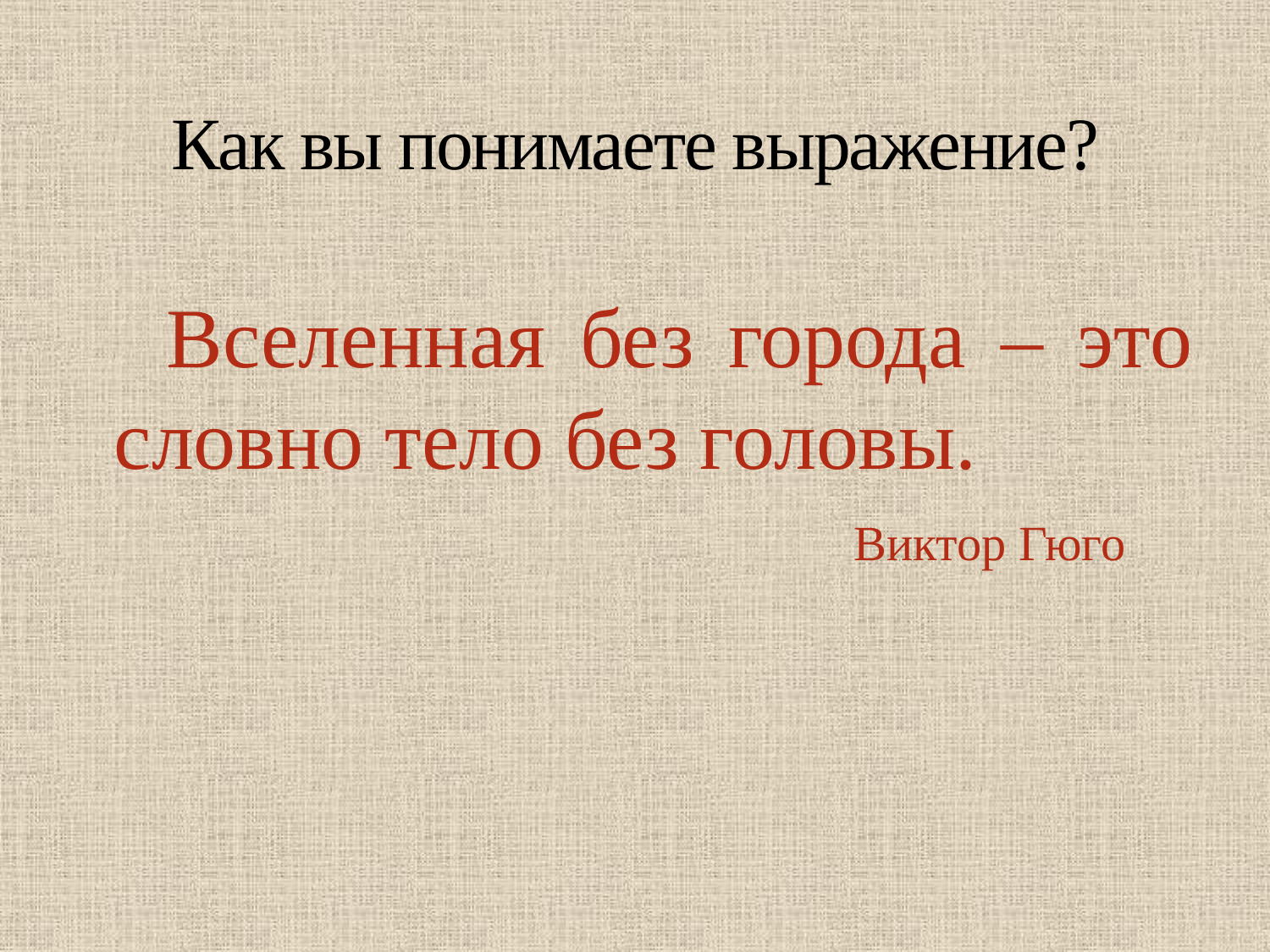

# Как вы понимаете выражение?

   Вселенная без города – это словно тело без головы.
                                                 Виктор Гюго